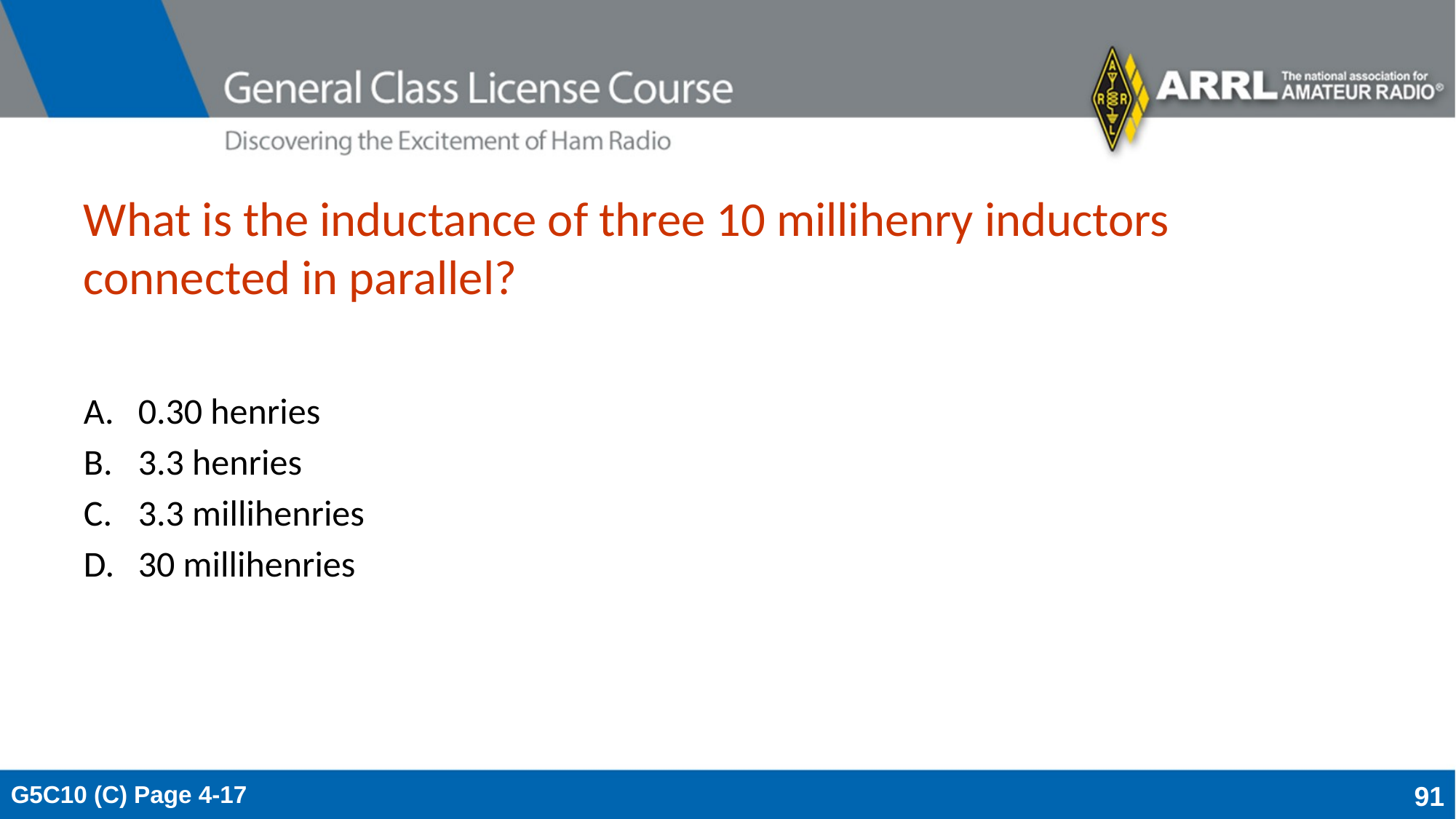

# What is the inductance of three 10 millihenry inductors connected in parallel?
0.30 henries
3.3 henries
3.3 millihenries
30 millihenries
G5C10 (C) Page 4-17
91